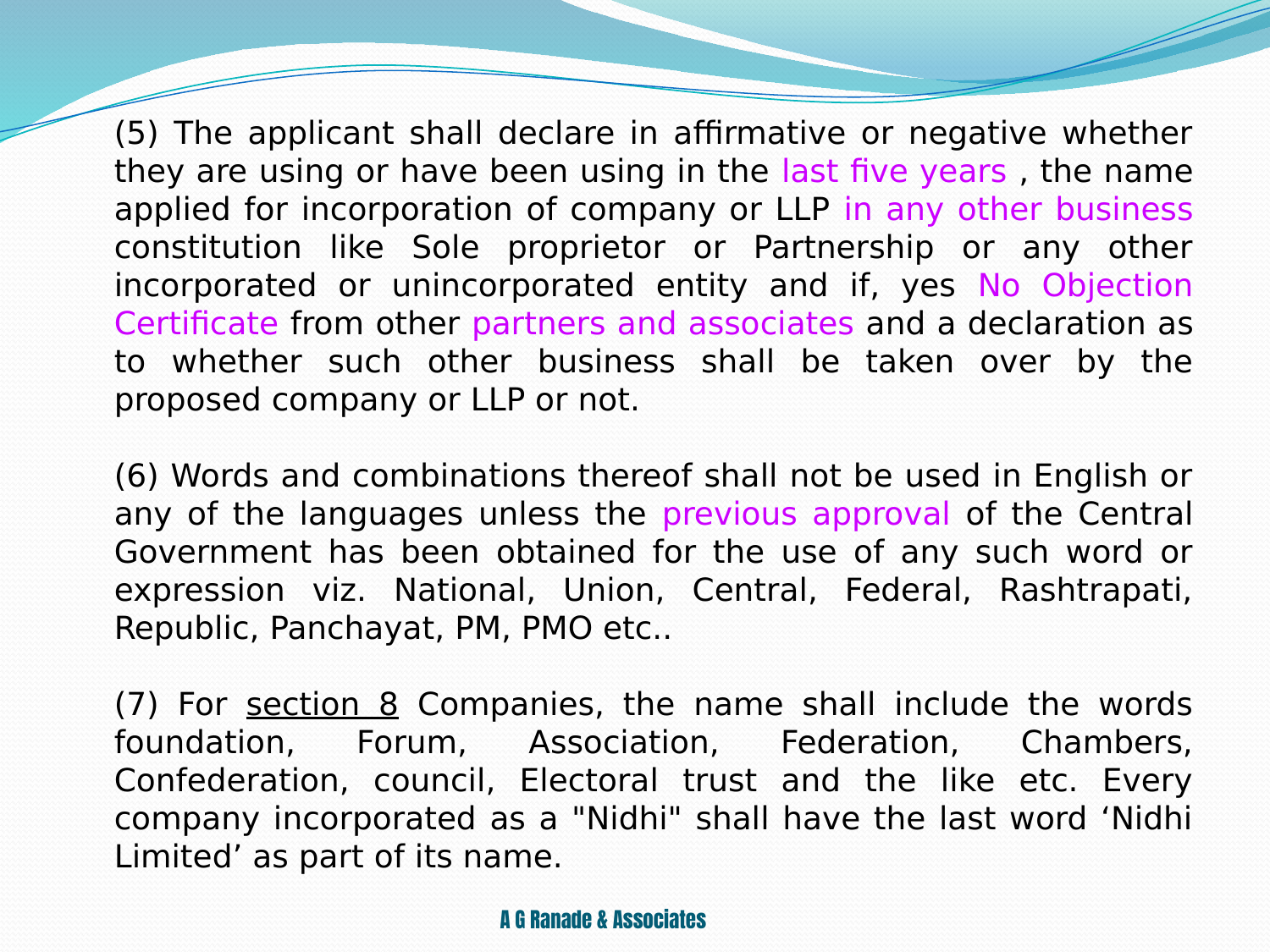

(5) The applicant shall declare in affirmative or negative whether they are using or have been using in the last five years , the name applied for incorporation of company or LLP in any other business constitution like Sole proprietor or Partnership or any other incorporated or unincorporated entity and if, yes No Objection Certificate from other partners and associates and a declaration as to whether such other business shall be taken over by the proposed company or LLP or not.

	(6) Words and combinations thereof shall not be used in English or any of the languages unless the previous approval of the Central Government has been obtained for the use of any such word or expression viz. National, Union, Central, Federal, Rashtrapati, Republic, Panchayat, PM, PMO etc..

	(7) For section 8 Companies, the name shall include the words foundation, Forum, Association, Federation, Chambers, Confederation, council, Electoral trust and the like etc. Every company incorporated as a "Nidhi" shall have the last word ‘Nidhi Limited’ as part of its name.

A G Ranade & Associates